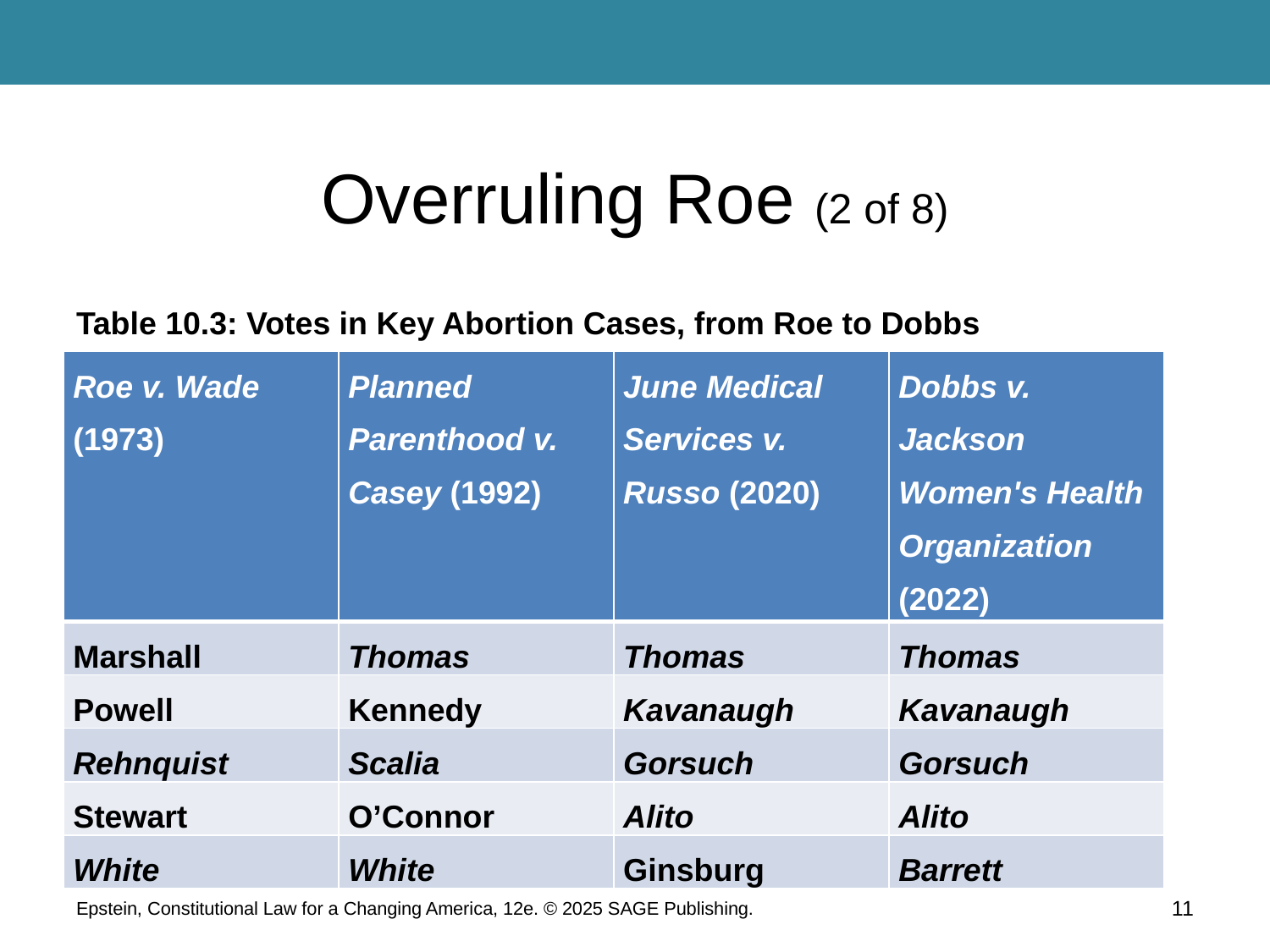

# Overruling Roe (2 of 8)
Table 10.3: Votes in Key Abortion Cases, from Roe to Dobbs

| Roe v. Wade (1973) | Planned Parenthood v. Casey (1992) | June Medical Services v. Russo (2020) | Dobbs v. Jackson Women's Health Organization (2022) |
| --- | --- | --- | --- |
| Marshall | Thomas | Thomas | Thomas |
| Powell | Kennedy | Kavanaugh | Kavanaugh |
| Rehnquist | Scalia | Gorsuch | Gorsuch |
| Stewart | O’Connor | Alito | Alito |
| White | White | Ginsburg | Barrett |
Epstein, Constitutional Law for a Changing America, 12e. © 2025 SAGE Publishing.
11